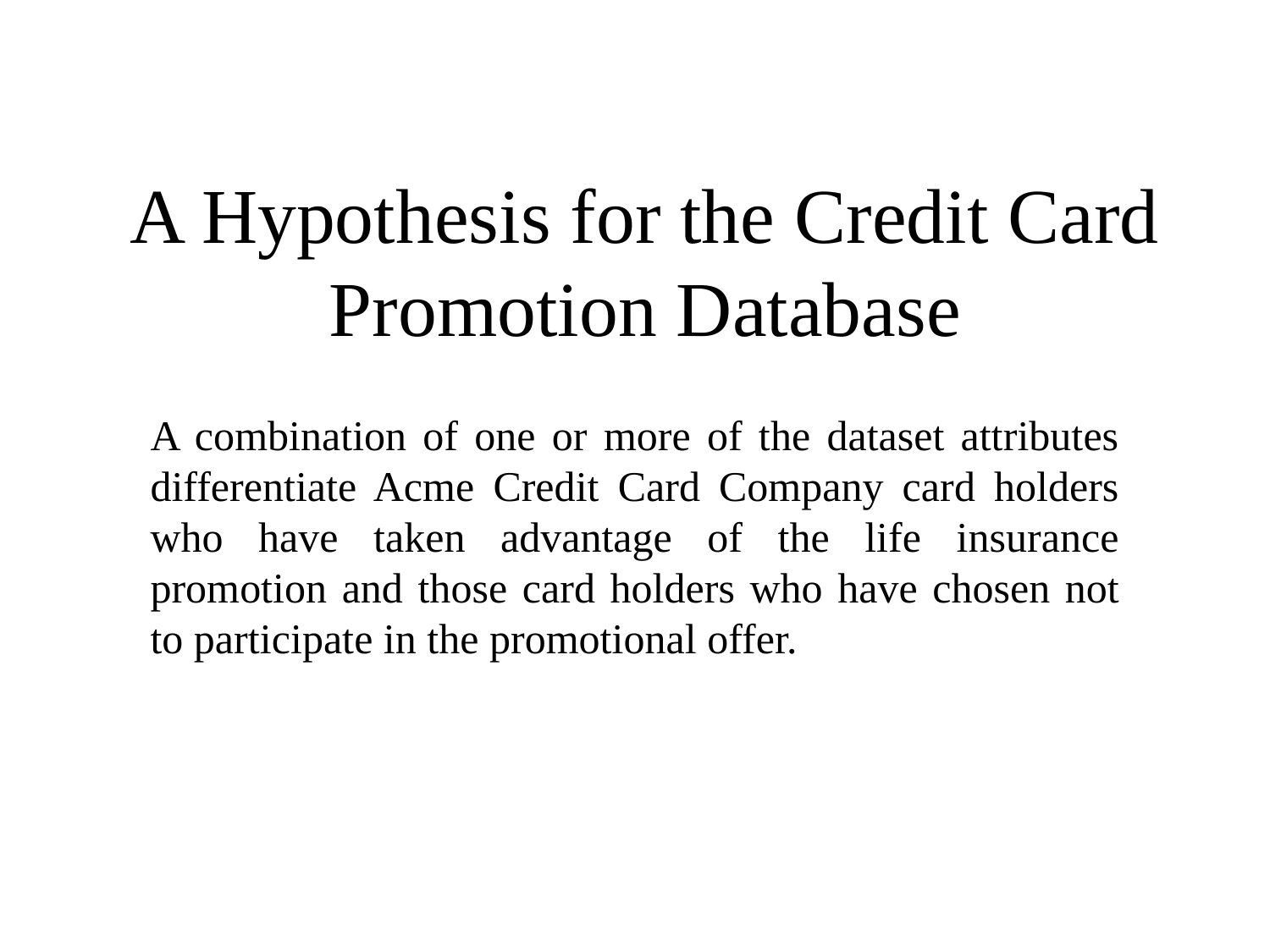

# A Hypothesis for the Credit Card Promotion Database
A combination of one or more of the dataset attributes differentiate Acme Credit Card Company card holders who have taken advantage of the life insurance promotion and those card holders who have chosen not to participate in the promotional offer.